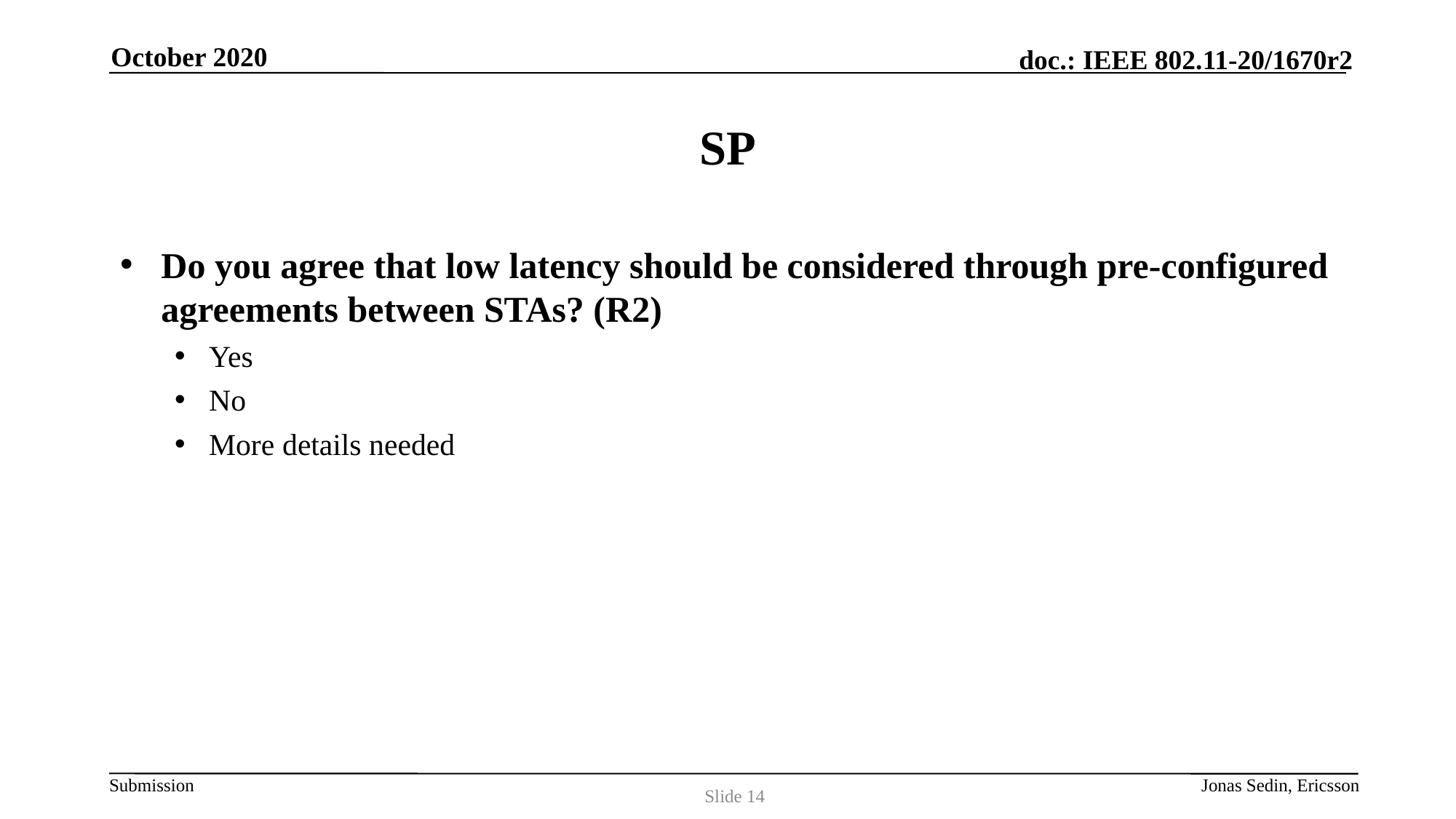

October 2020
# SP
Do you agree that low latency should be considered through pre-configured agreements between STAs? (R2)
Yes
No
More details needed

Slide 14
Jonas Sedin, Ericsson